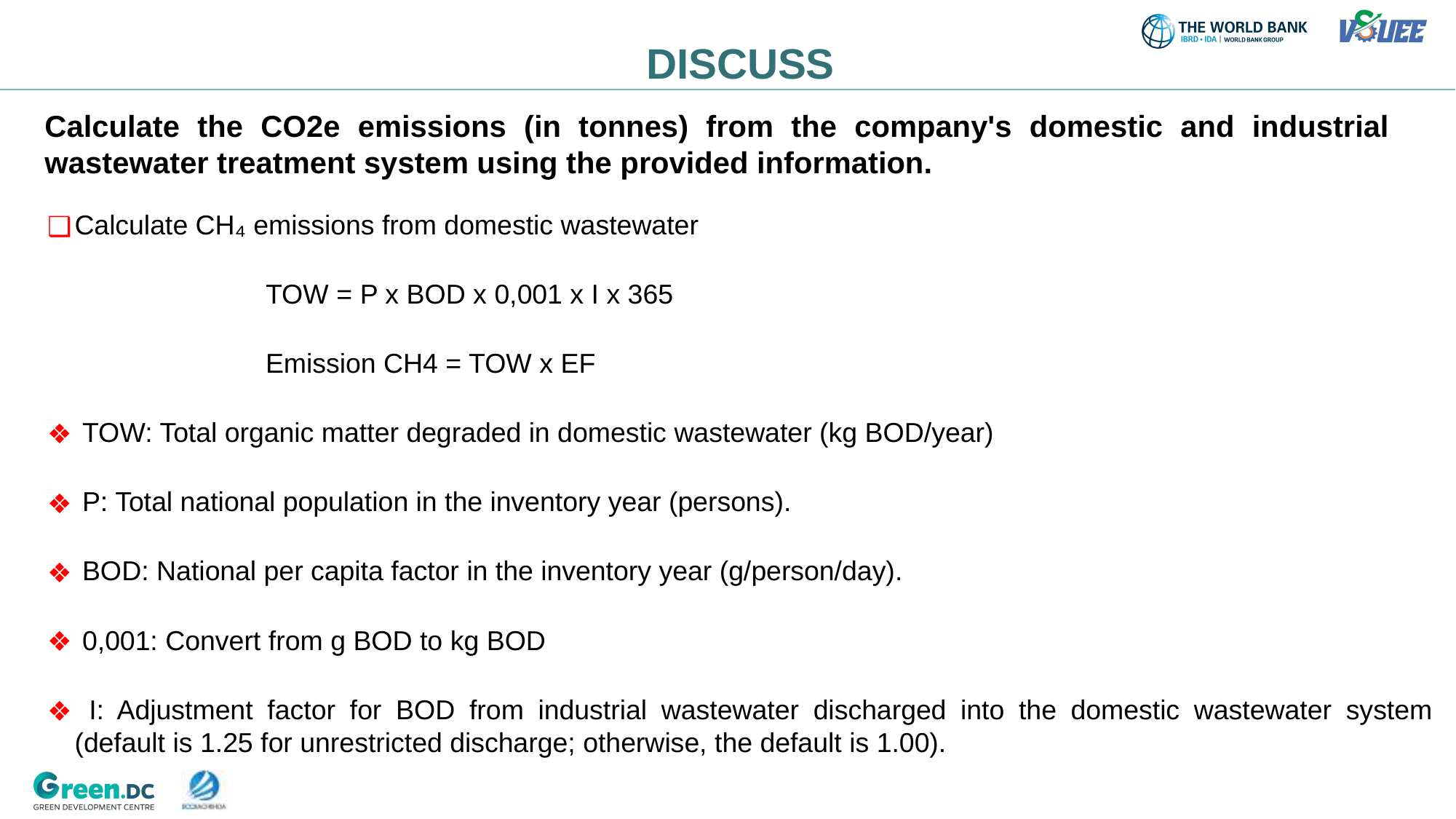

DISCUSS
Calculate the CO2e emissions (in tonnes) from the company's domestic and industrial wastewater treatment system using the provided information.
Calculate CH₄ emissions from domestic wastewater
		TOW = P x BOD x 0,001 x I x 365
		Emission CH4 = TOW x EF
 TOW: Total organic matter degraded in domestic wastewater (kg BOD/year)
 P: Total national population in the inventory year (persons).
 BOD: National per capita factor in the inventory year (g/person/day).
 0,001: Convert from g BOD to kg BOD
 I: Adjustment factor for BOD from industrial wastewater discharged into the domestic wastewater system (default is 1.25 for unrestricted discharge; otherwise, the default is 1.00).